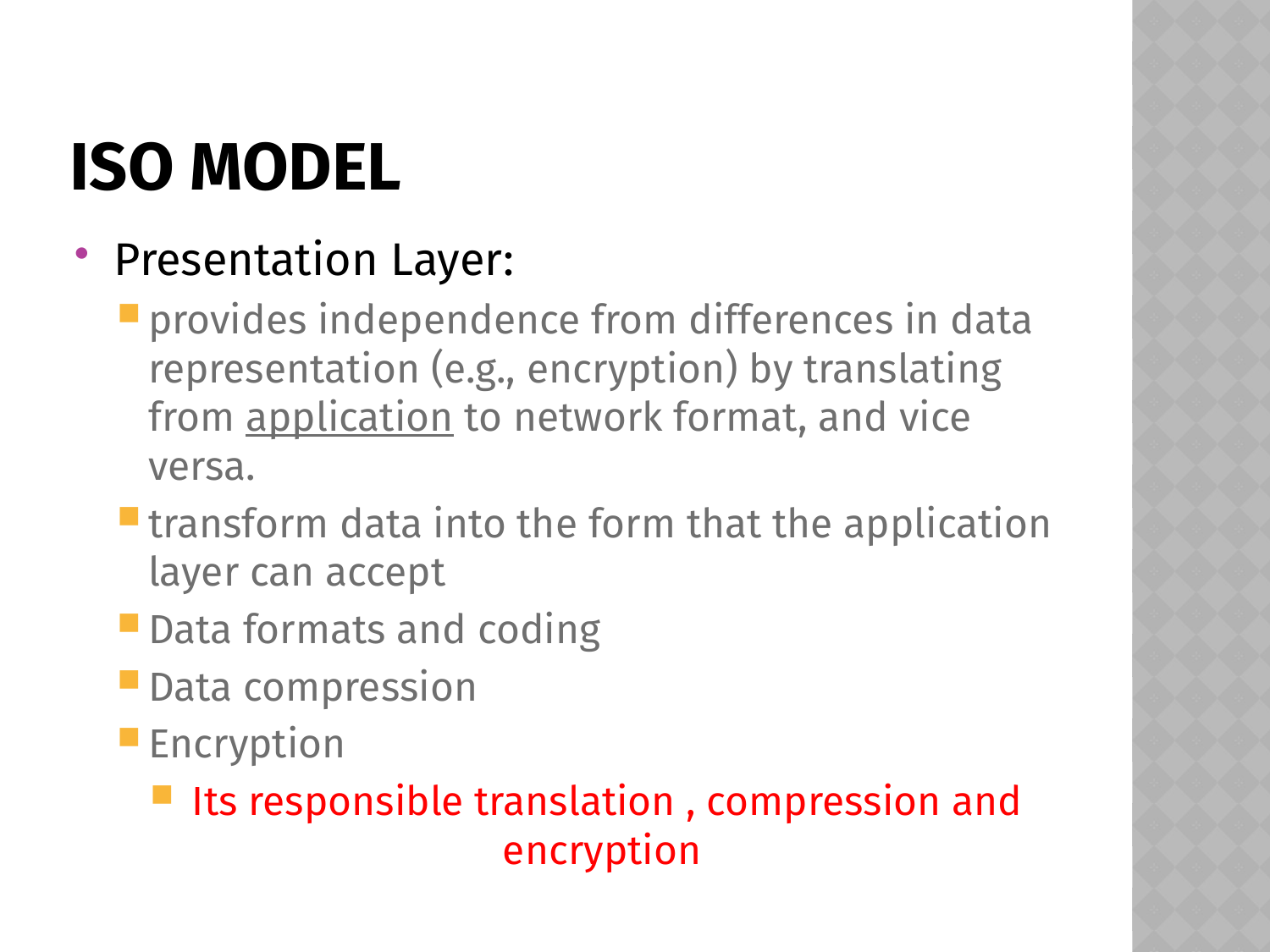

# Iso model
Presentation Layer:
provides independence from differences in data representation (e.g., encryption) by translating from application to network format, and vice versa.
transform data into the form that the application layer can accept
Data formats and coding
Data compression
Encryption
 Its responsible translation , compression and encryption